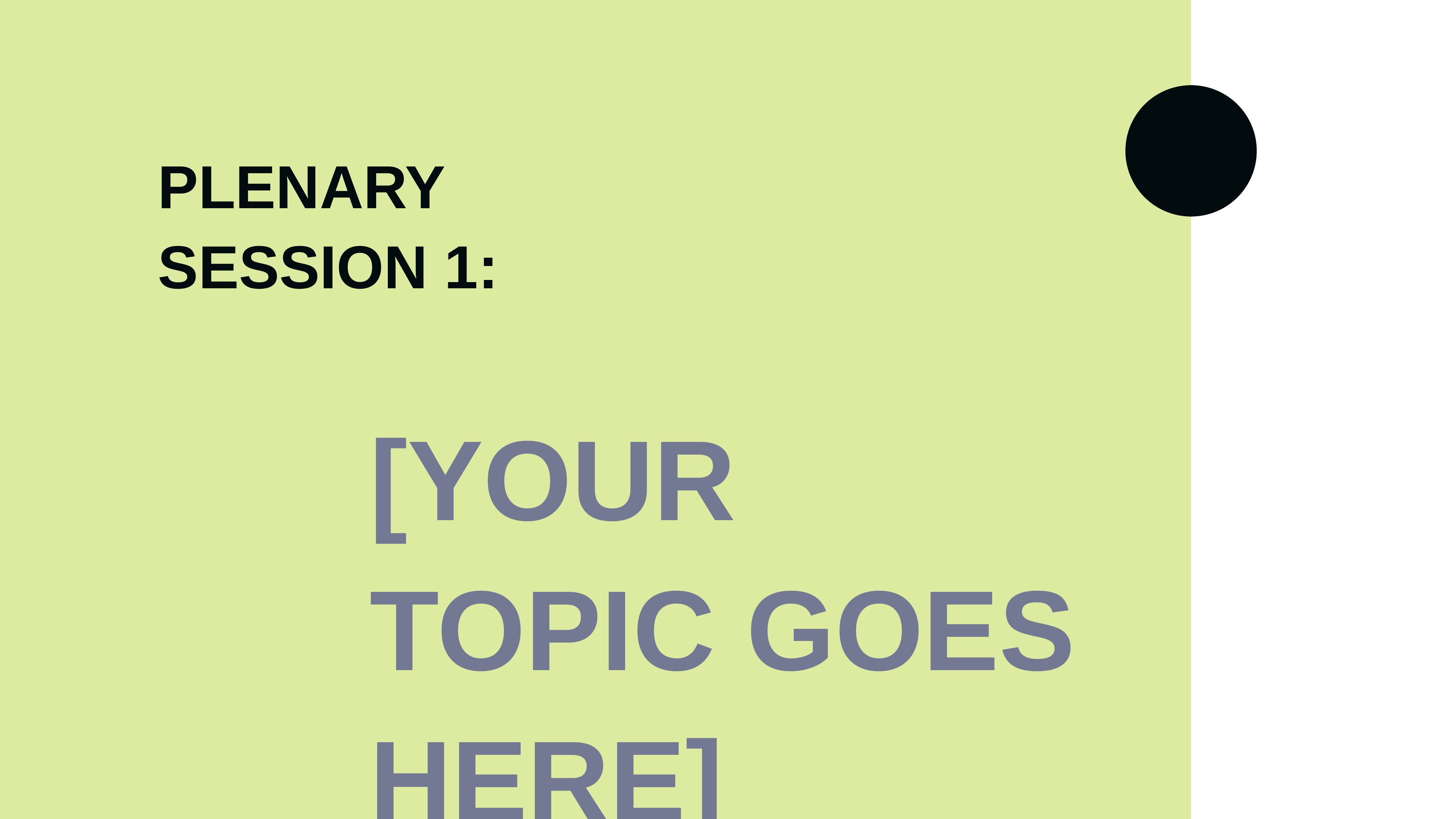

PLENARY SESSION 1:
[YOUR TOPIC GOES HERE]